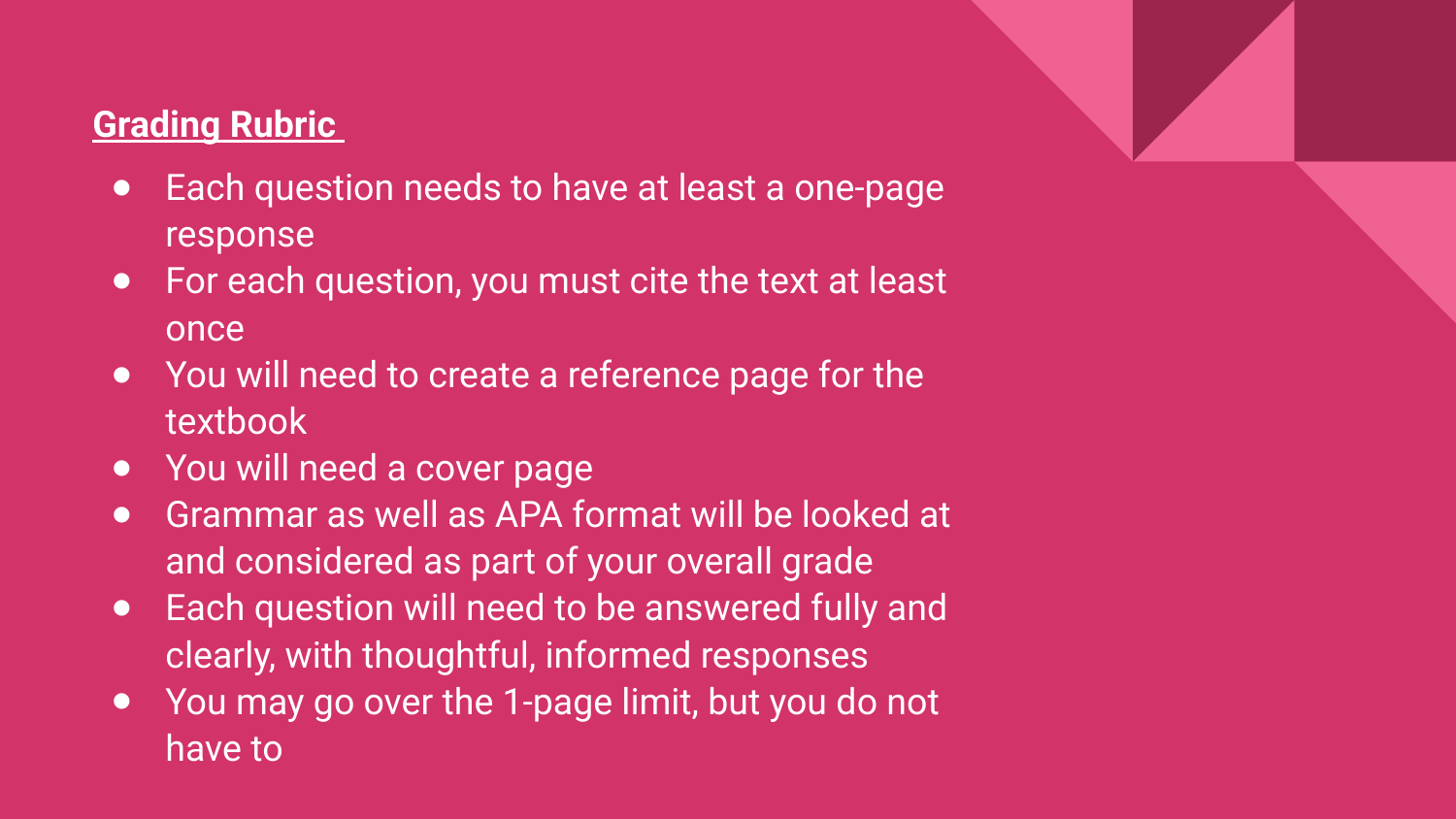

# Grading Rubric
Each question needs to have at least a one-page response
For each question, you must cite the text at least once
You will need to create a reference page for the textbook
You will need a cover page
Grammar as well as APA format will be looked at and considered as part of your overall grade
Each question will need to be answered fully and clearly, with thoughtful, informed responses
You may go over the 1-page limit, but you do not have to